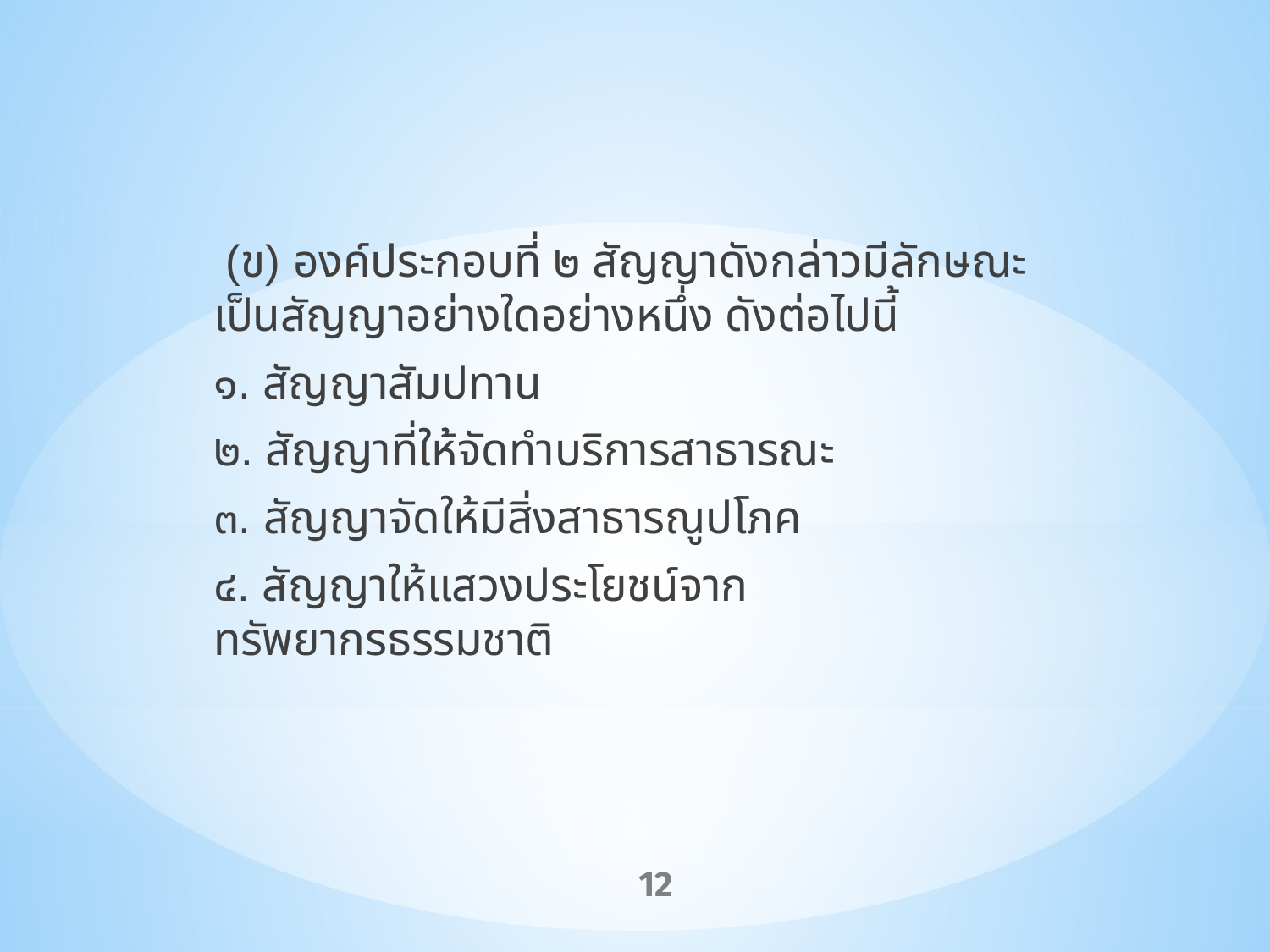

(ข) องค์ประกอบที่ ๒ สัญญาดังกล่าวมีลักษณะเป็นสัญญาอย่างใดอย่างหนึ่ง ดังต่อไปนี้
	๑. สัญญาสัมปทาน
	๒. สัญญาที่ให้จัดทำบริการสาธารณะ
	๓. สัญญาจัดให้มีสิ่งสาธารณูปโภค
	๔. สัญญาให้แสวงประโยชน์จากทรัพยากรธรรมชาติ

12